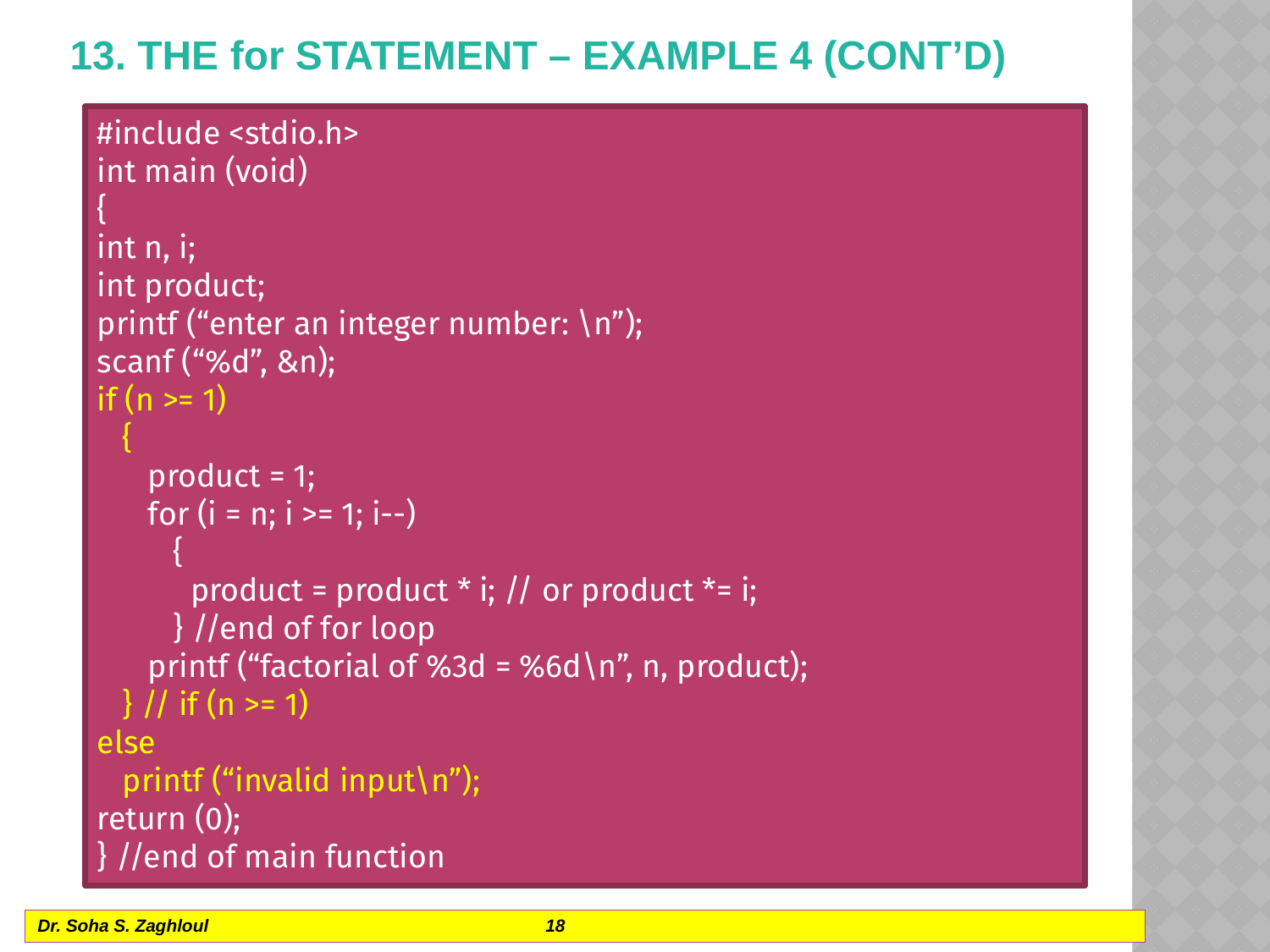

# 13. The for statement – example 4 (cont’d)
#include <stdio.h>
int main (void)
{
int n, i;
int product;
printf (“enter an integer number: \n”);
scanf (“%d”, &n);
if (n >= 1)
   {
      product = 1;
      for (i = n; i >= 1; i--)
         {
           product = product * i; // or product *= i;
         } //end of for loop
      printf (“factorial of %3d = %6d\n”, n, product);
   } // if (n >= 1)
else
   printf (“invalid input\n”);
return (0);
} //end of main function
Dr. Soha S. Zaghloul			18